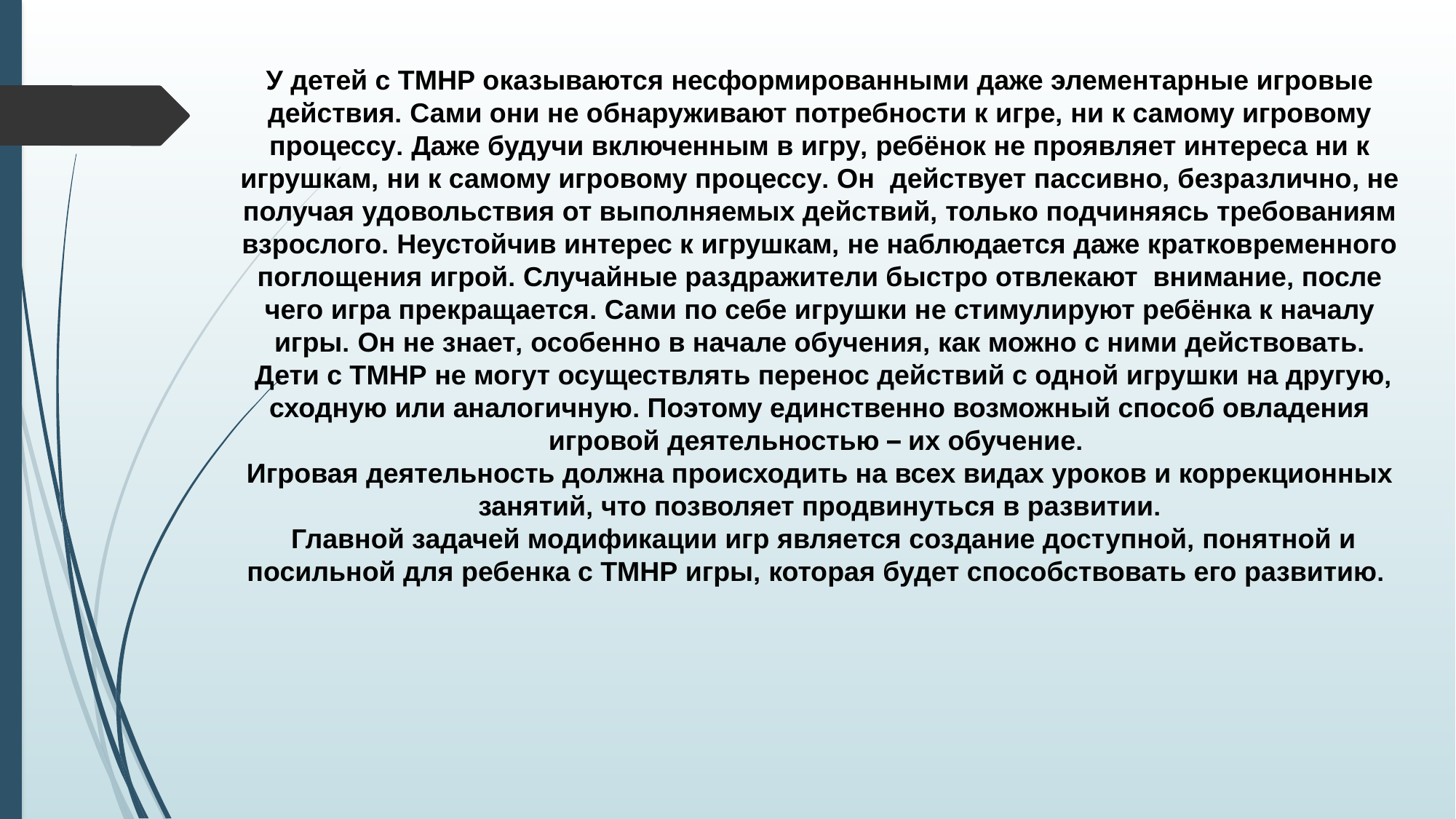

У детей с ТМНР оказываются несформированными даже элементарные игровые действия. Сами они не обнаруживают потребности к игре, ни к самому игровому процессу. Даже будучи включенным в игру, ребёнок не проявляет интереса ни к игрушкам, ни к самому игровому процессу. Он  действует пассивно, безразлично, не получая удовольствия от выполняемых действий, только подчиняясь требованиям взрослого. Неустойчив интерес к игрушкам, не наблюдается даже кратковременного поглощения игрой. Случайные раздражители быстро отвлекают  внимание, после чего игра прекращается. Сами по себе игрушки не стимулируют ребёнка к началу игры. Он не знает, особенно в начале обучения, как можно с ними действовать.  Дети с ТМНР не могут осуществлять перенос действий с одной игрушки на другую, сходную или аналогичную. Поэтому единственно возможный способ овладения игровой деятельностью – их обучение.
Игровая деятельность должна происходить на всех видах уроков и коррекционных занятий, что позволяет продвинуться в развитии.
 Главной задачей модификации игр является создание доступной, понятной и посильной для ребенка с ТМНР игры, которая будет способствовать его развитию.